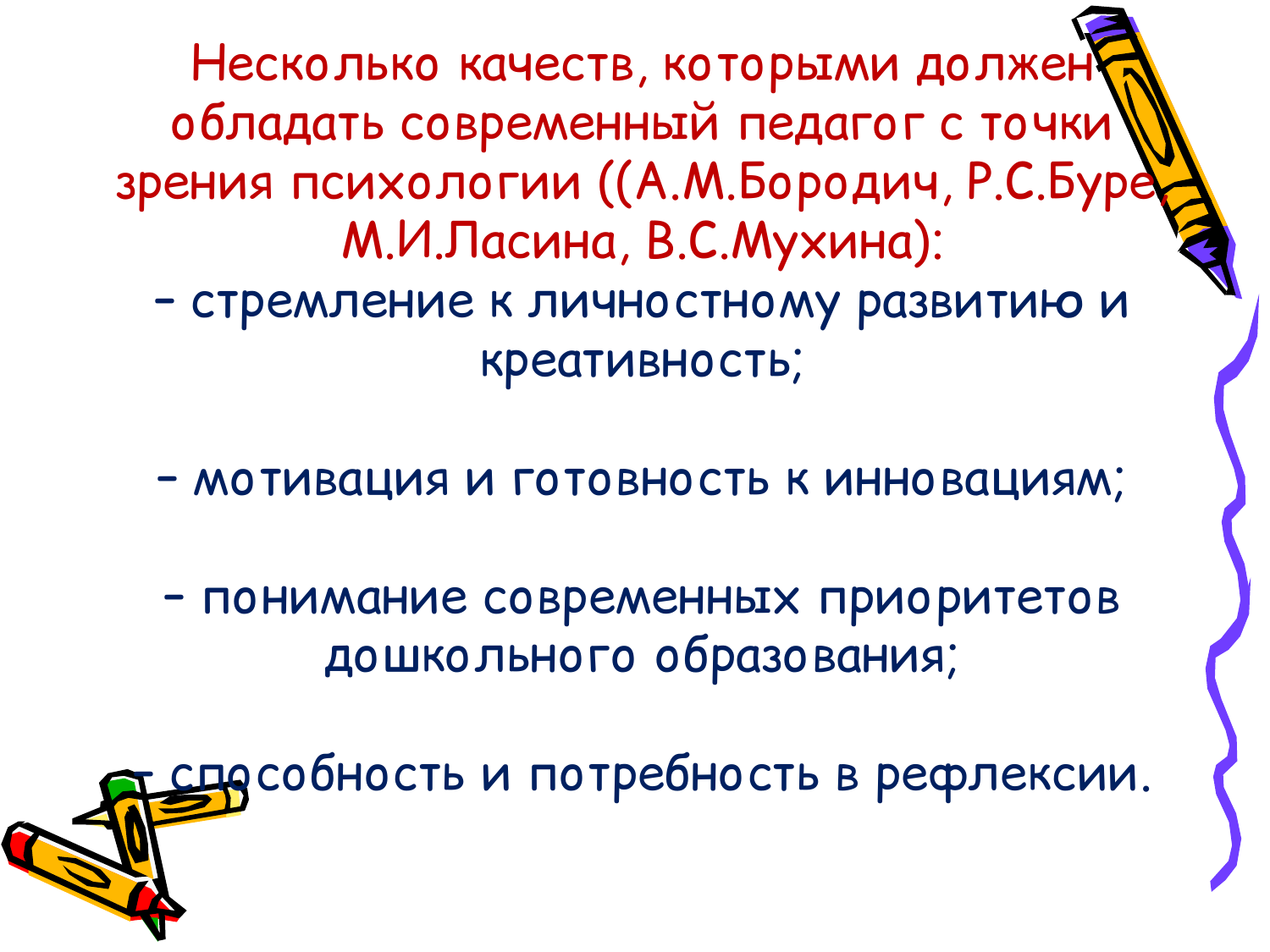

# Несколько качеств, которыми должен обладать современный педагог с точки зрения психологии ((А.М.Бородич, Р.С.Буре, М.И.Ласина, В.С.Мухина): – стремление к личностному развитию и креативность; – мотивация и готовность к инновациям; – понимание современных приоритетов дошкольного образования; – способность и потребность в рефлексии.